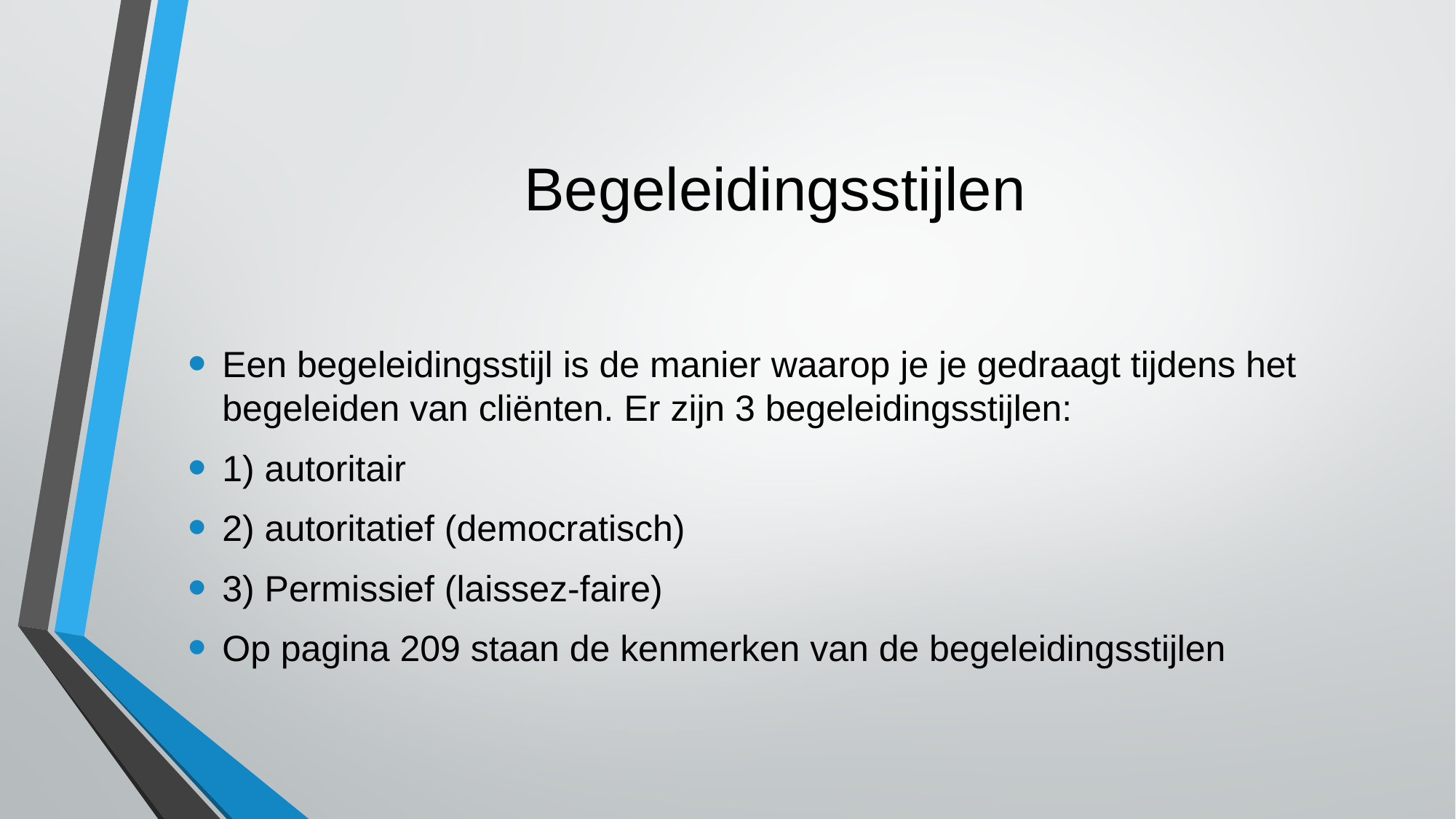

# Begeleidingsstijlen
Een begeleidingsstijl is de manier waarop je je gedraagt tijdens het begeleiden van cliënten. Er zijn 3 begeleidingsstijlen:
1) autoritair
2) autoritatief (democratisch)
3) Permissief (laissez-faire)
Op pagina 209 staan de kenmerken van de begeleidingsstijlen